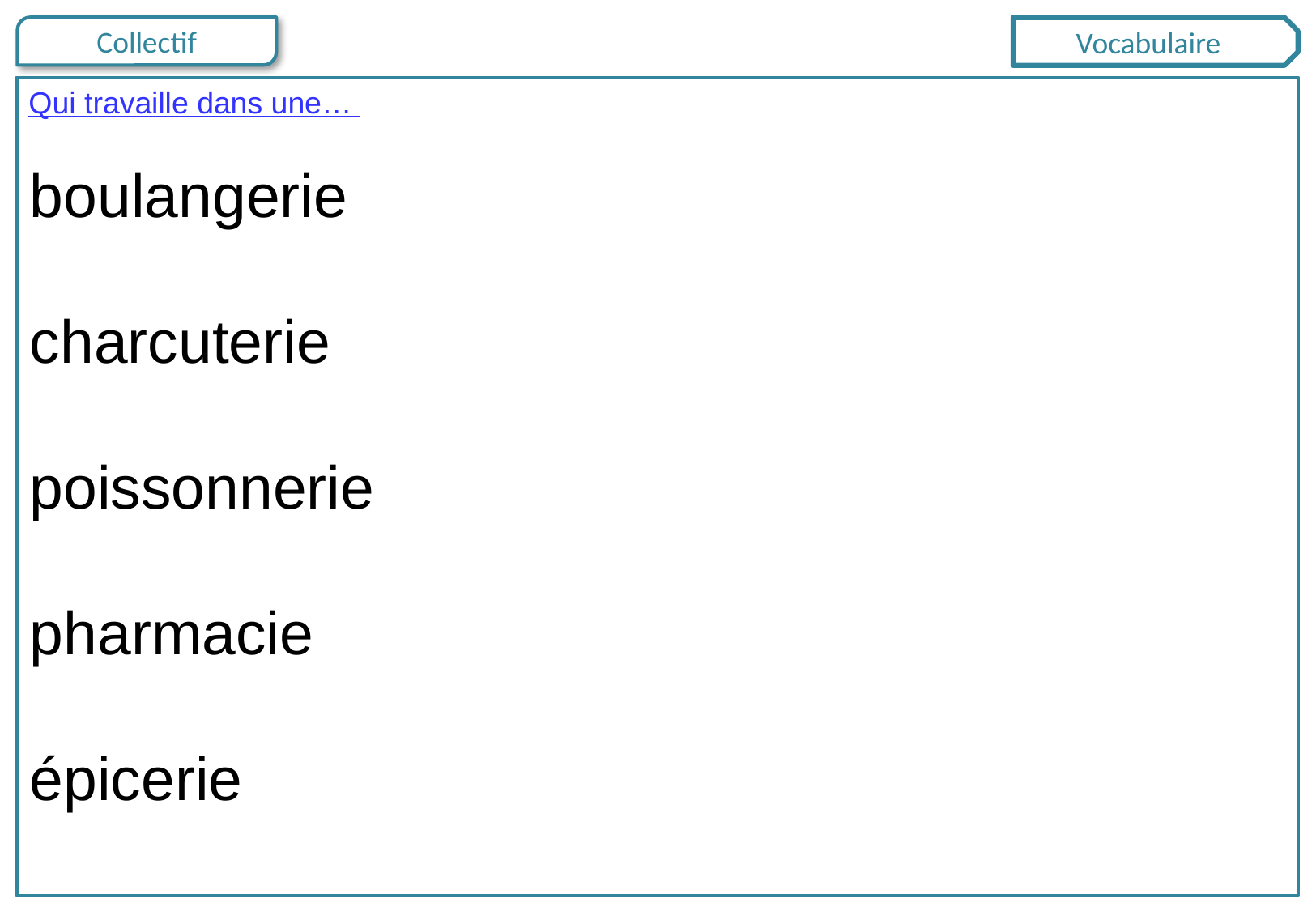

Vocabulaire
Qui travaille dans une…
boulangerie
charcuterie
poissonnerie
pharmacie
épicerie